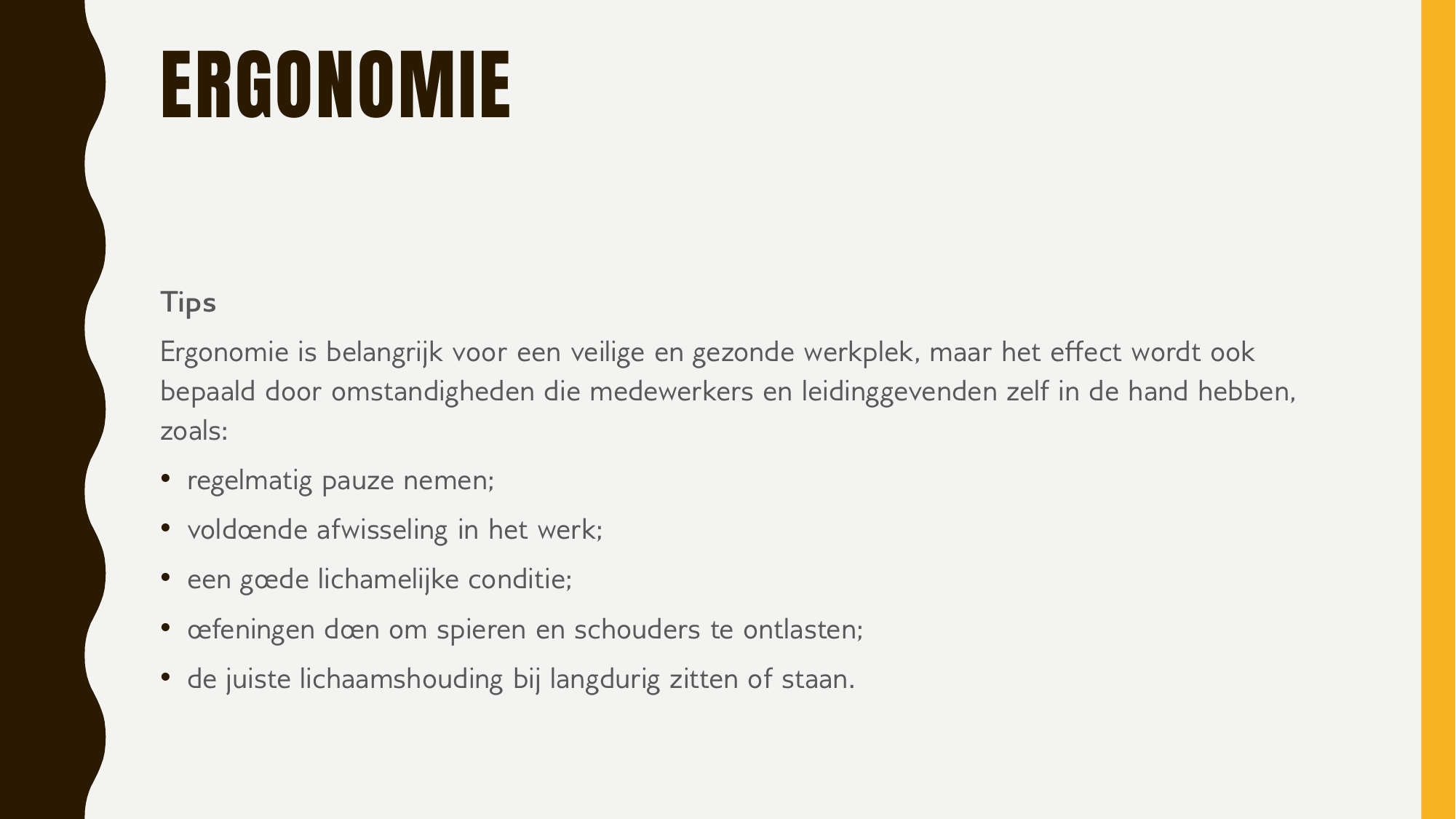

# Ergonomie
Tips
Ergonomie is belangrijk voor een veilige en gezonde werkplek, maar het effect wordt ook bepaald door omstandigheden die medewerkers en leidinggevenden zelf in de hand hebben, zoals:
regelmatig pauze nemen;
voldoende afwisseling in het werk;
een goede lichamelijke conditie;
oefeningen doen om spieren en schouders te ontlasten;
de juiste lichaamshouding bij langdurig zitten of staan.